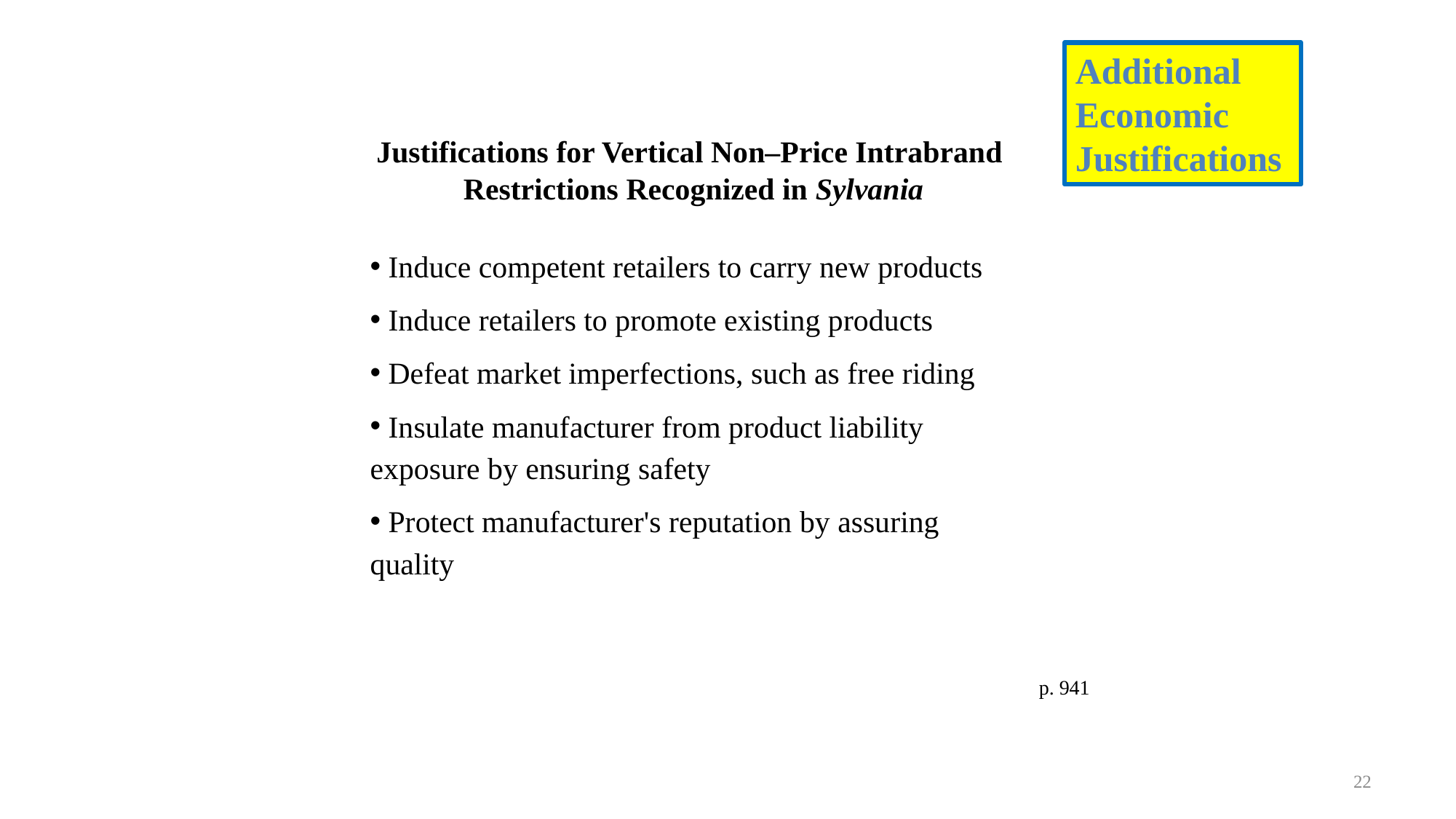

Additional Economic Justifications
Justifications for Vertical Non–Price Intrabrand
Restrictions Recognized in Sylvania

 Induce competent retailers to carry new products
 Induce retailers to promote existing products
 Defeat market imperfections, such as free riding
 Insulate manufacturer from product liability exposure by ensuring safety
 Protect manufacturer's reputation by assuring quality
p. 941
22